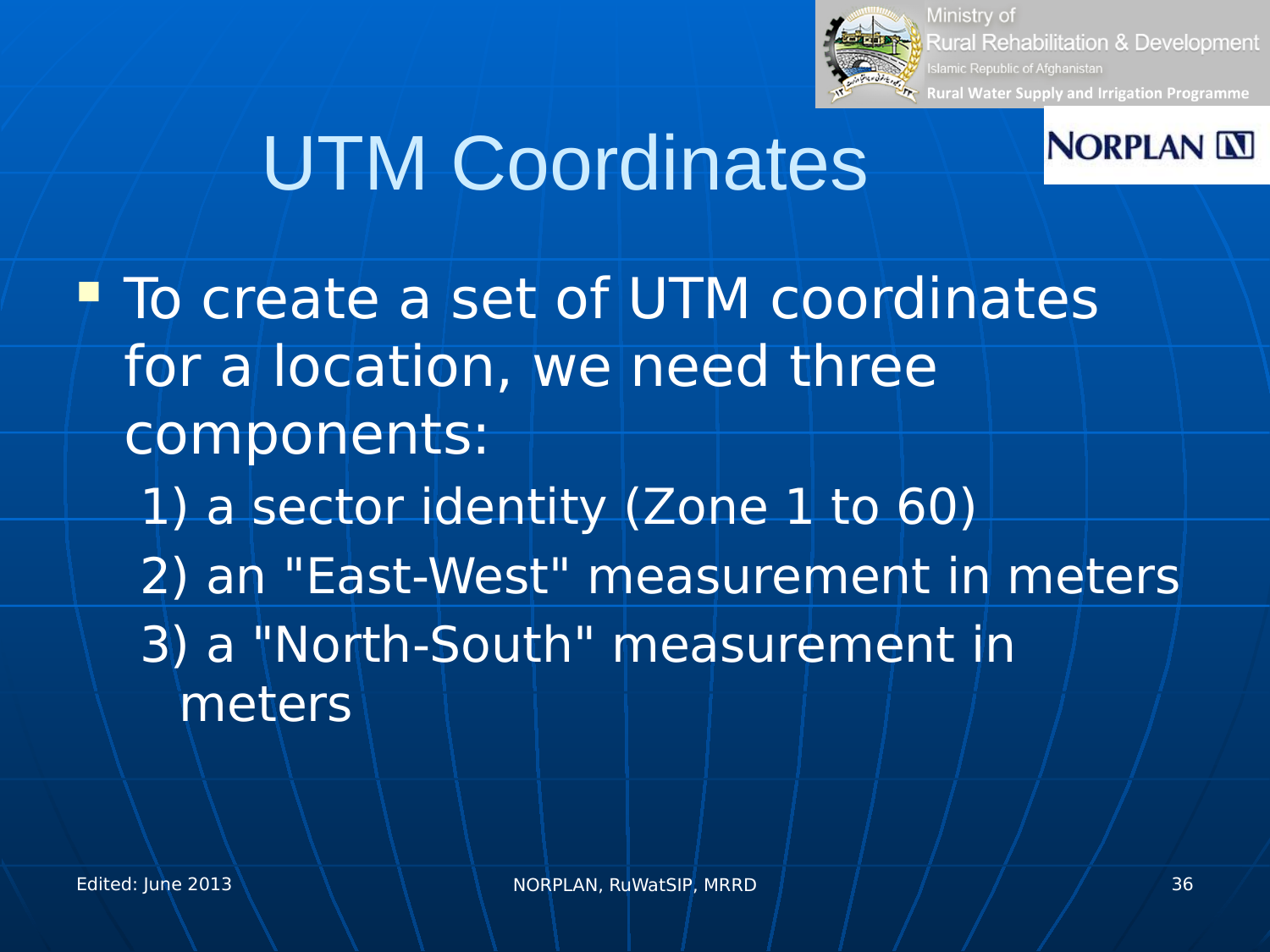

# UTM Coordinates
To create a set of UTM coordinates for a location, we need three components:
1) a sector identity (Zone 1 to 60)
2) an "East-West" measurement in meters
3) a "North-South" measurement in meters
Edited: June 2013
36
NORPLAN, RuWatSIP, MRRD